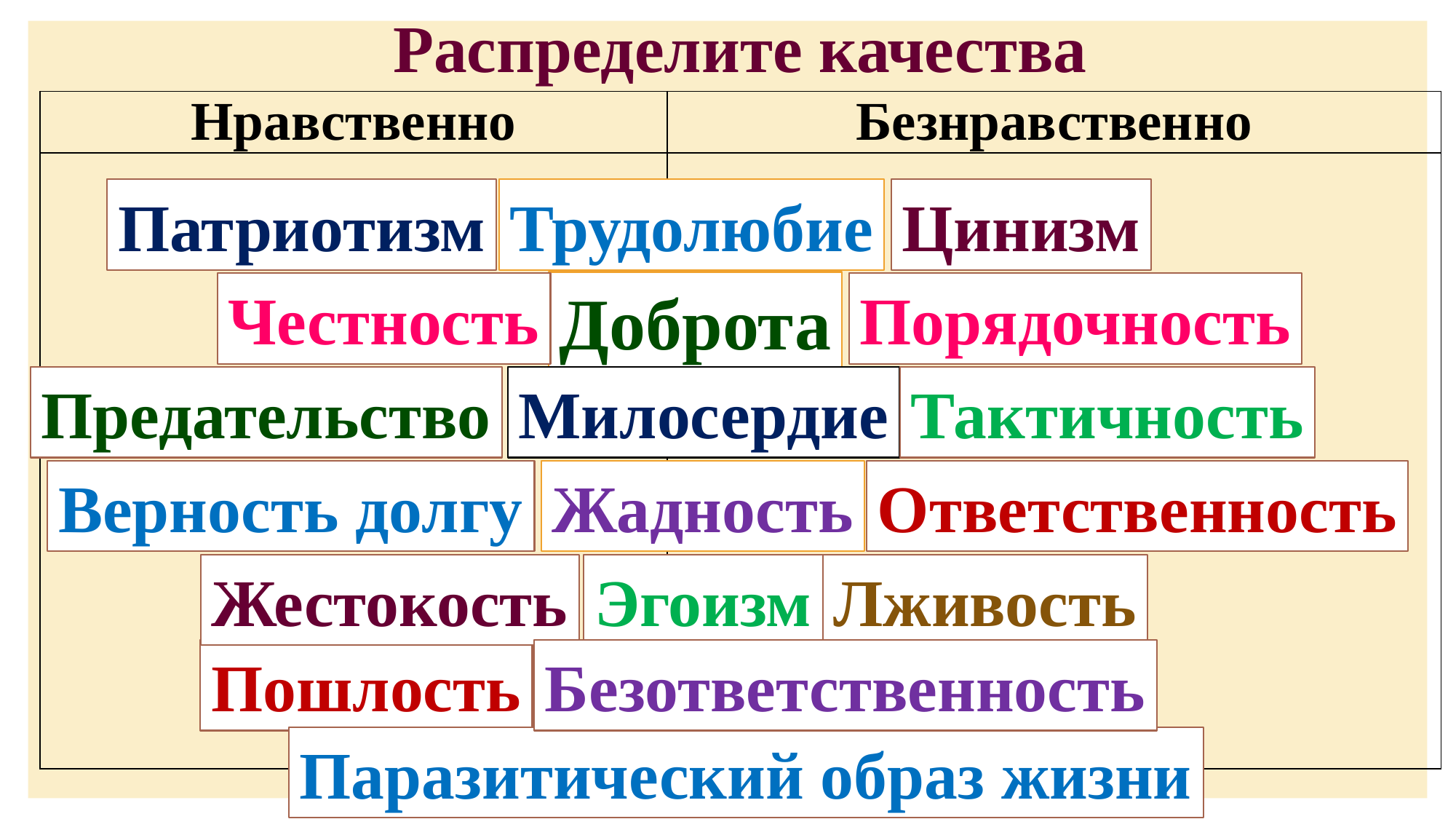

Распределите качества
| Нравственно | Безнравственно |
| --- | --- |
|  |  |
Патриотизм
Трудолюбие
Цинизм
Доброта
Честность
Порядочность
Предательство
Милосердие
Тактичность
Верность долгу
Жадность
Ответственность
Жестокость
Эгоизм
Лживость
Пошлость
Безответственность
Паразитический образ жизни